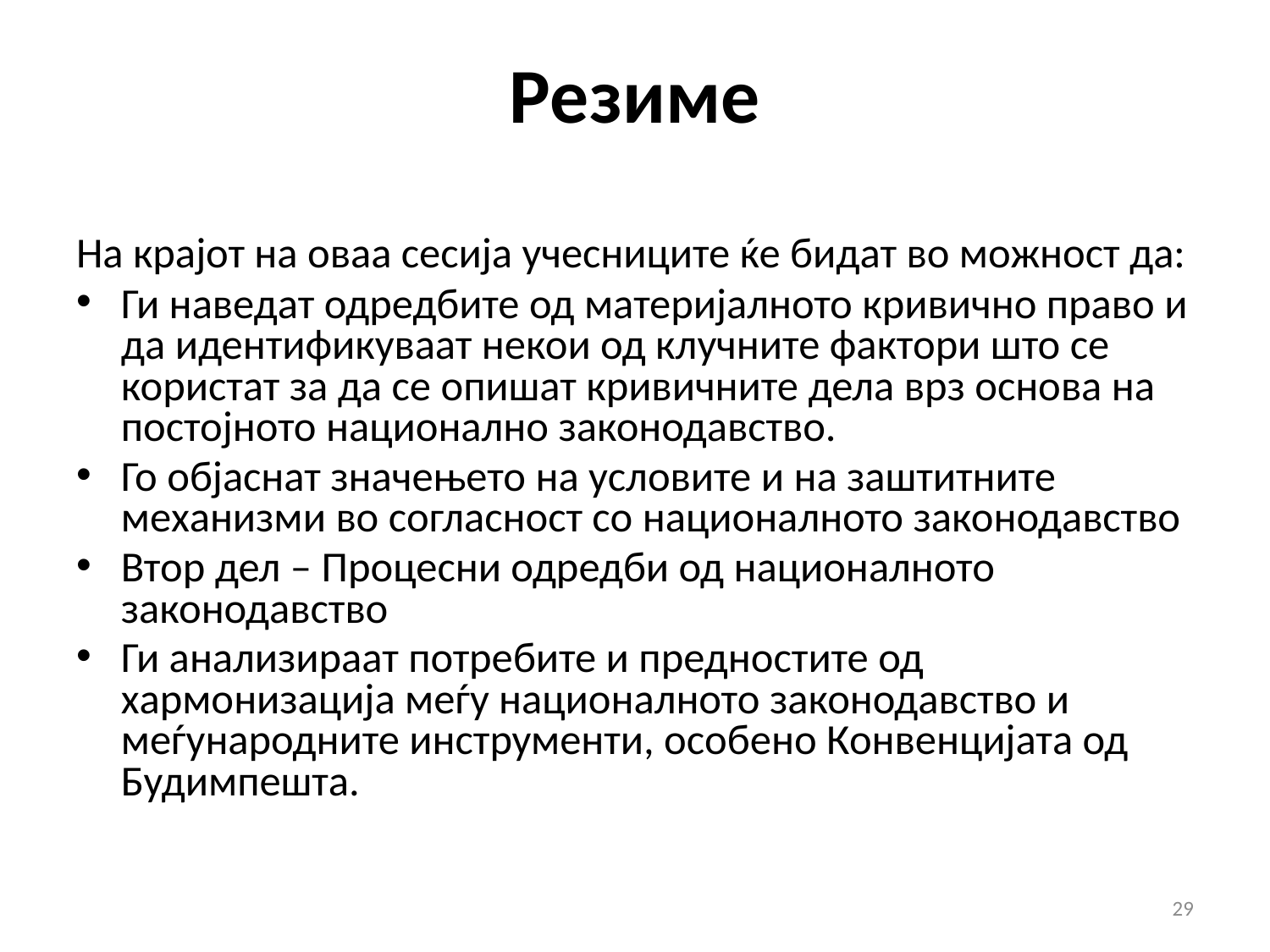

# Резиме

На крајот на оваа сесија учесниците ќе бидат во можност да:
Ги наведат одредбите од материјалното кривично право и да идентификуваат некои од клучните фактори што се користат за да се опишат кривичните дела врз основа на постојното национално законодавство.
Го објаснат значењето на условите и на заштитните механизми во согласност со националното законодавство
Втор дел – Процесни одредби од националното законодавство
Ги анализираат потребите и предностите од хармонизација меѓу националното законодавство и меѓународните инструменти, особено Конвенцијата од Будимпешта.
29